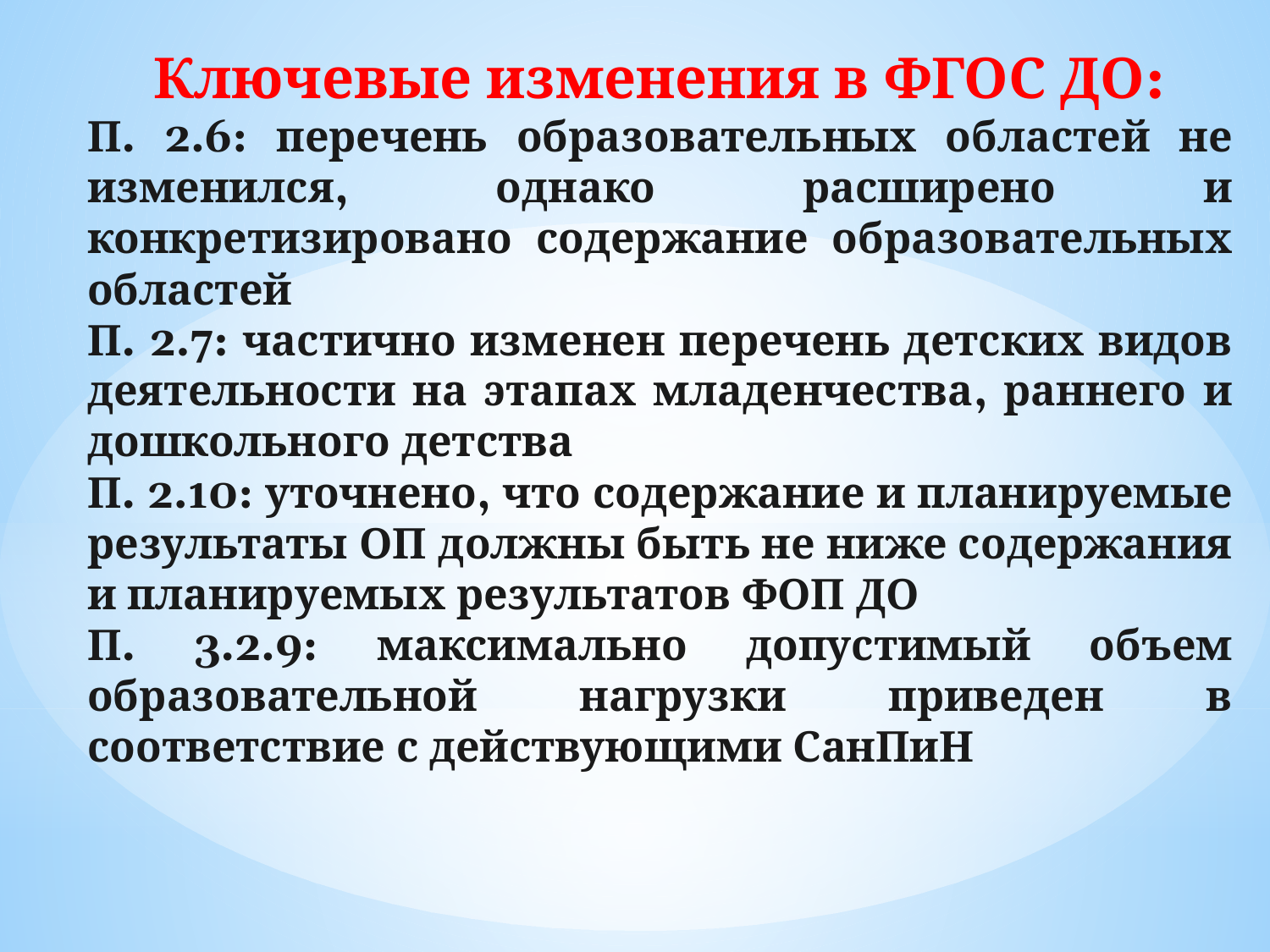

Ключевые изменения в ФГОС ДО:
П. 2.6: перечень образовательных областей не изменился, однако расширено и конкретизировано содержание образовательных областей
П. 2.7: частично изменен перечень детских видов деятельности на этапах младенчества, раннего и дошкольного детства
П. 2.10: уточнено, что содержание и планируемые результаты ОП должны быть не ниже содержания и планируемых результатов ФОП ДО
П. 3.2.9: максимально допустимый объем образовательной нагрузки приведен в соответствие с действующими СанПиН